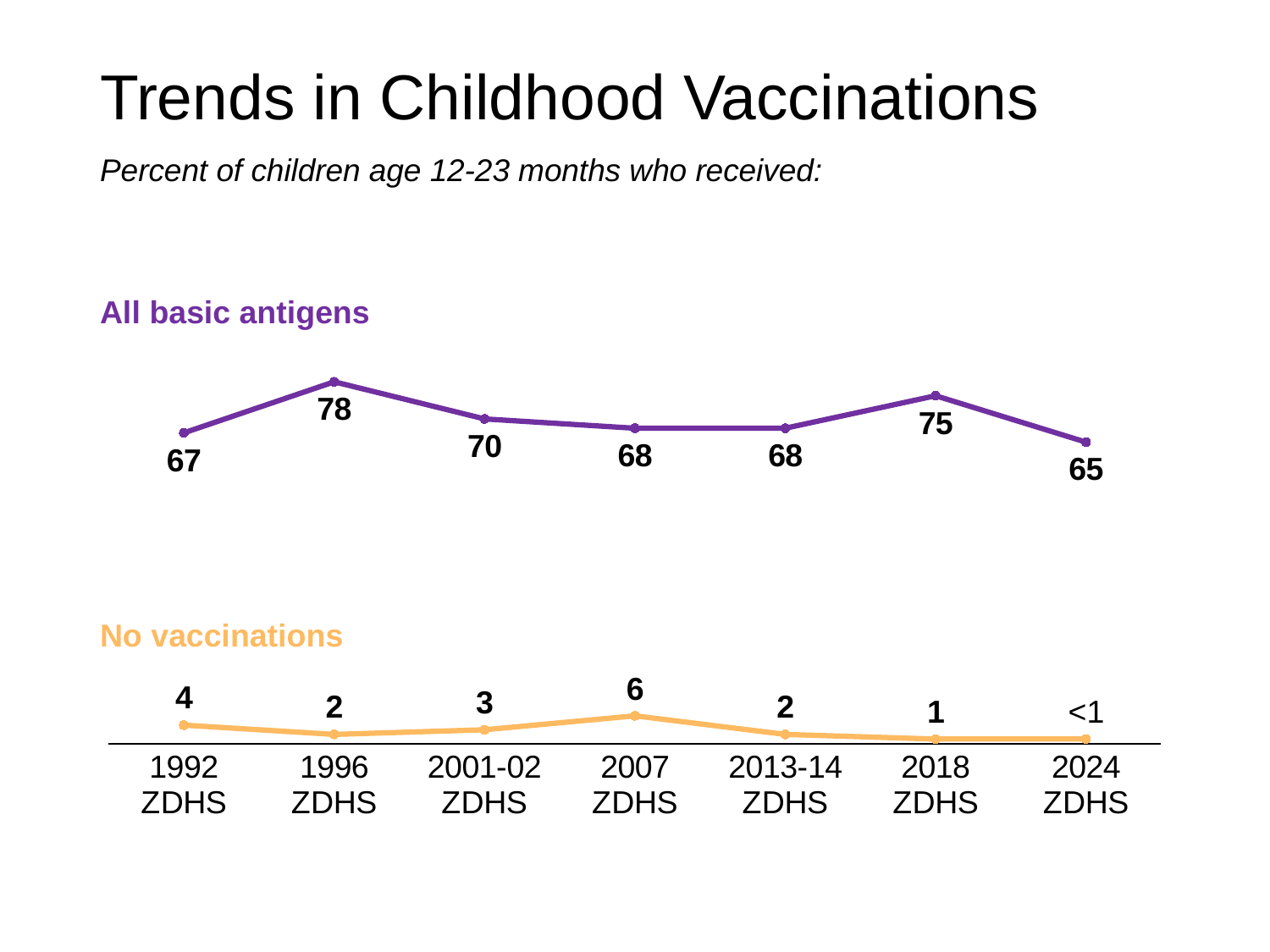

# Trends in Childhood Vaccinations
Percent of children age 12-23 months who received:

### Chart

| Category | All basic antigens | No vaccinations |
|---|---|---|
| 1992
ZDHS | 67.0 | 4.0 |
| 1996
ZDHS | 78.0 | 2.0 |
| 2001-02
ZDHS | 70.0 | 3.0 |
| 2007
ZDHS | 68.0 | 6.0 |
| 2013-14
ZDHS | 68.0 | 2.0 |
| 2018
ZDHS | 75.0 | 1.0 |
| 2024
ZDHS | 65.0 | 1.0 |
All basic antigens
No vaccinations